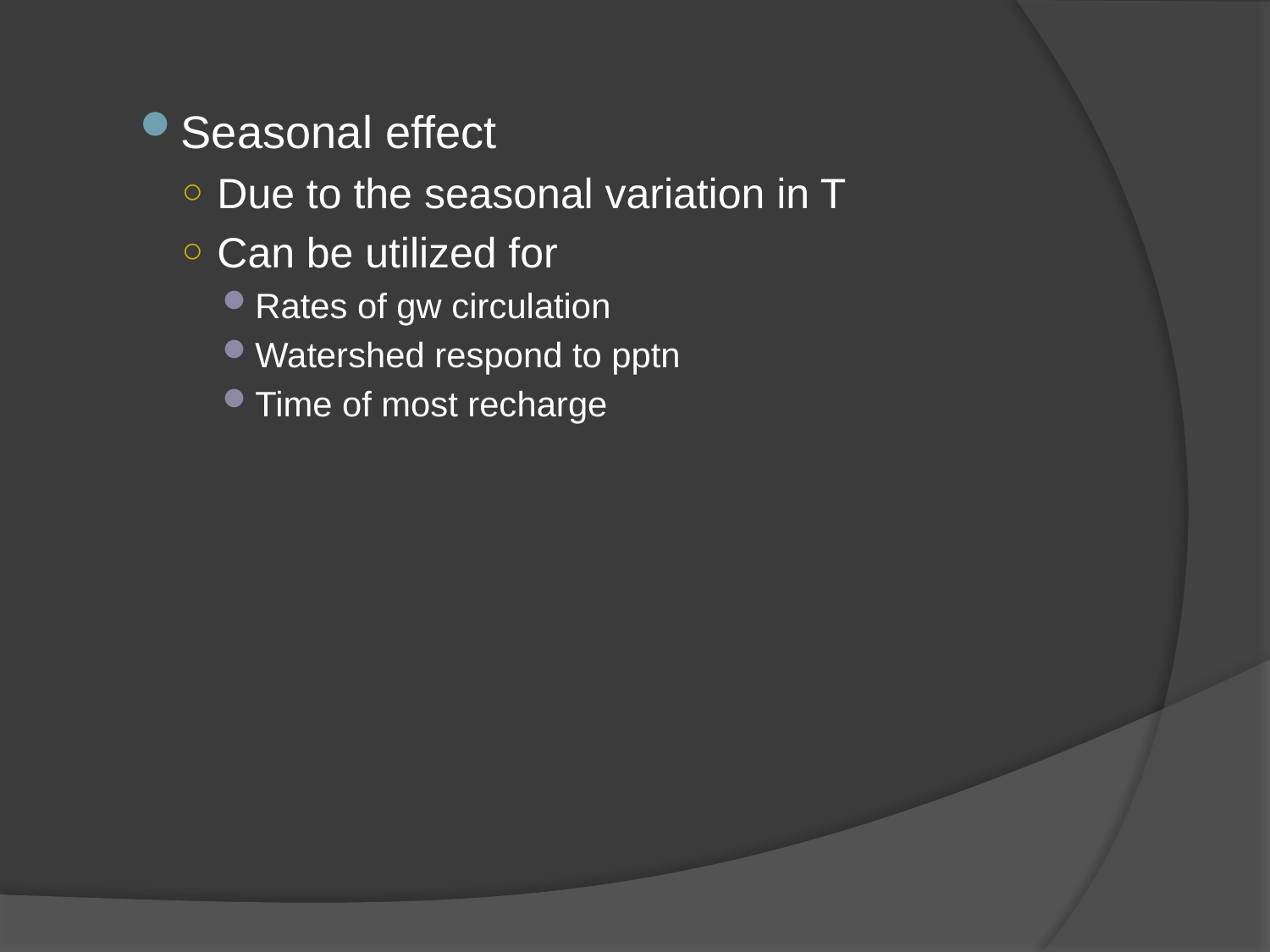

Seasonal effect
Due to the seasonal variation in T
Can be utilized for
Rates of gw circulation
Watershed respond to pptn
Time of most recharge